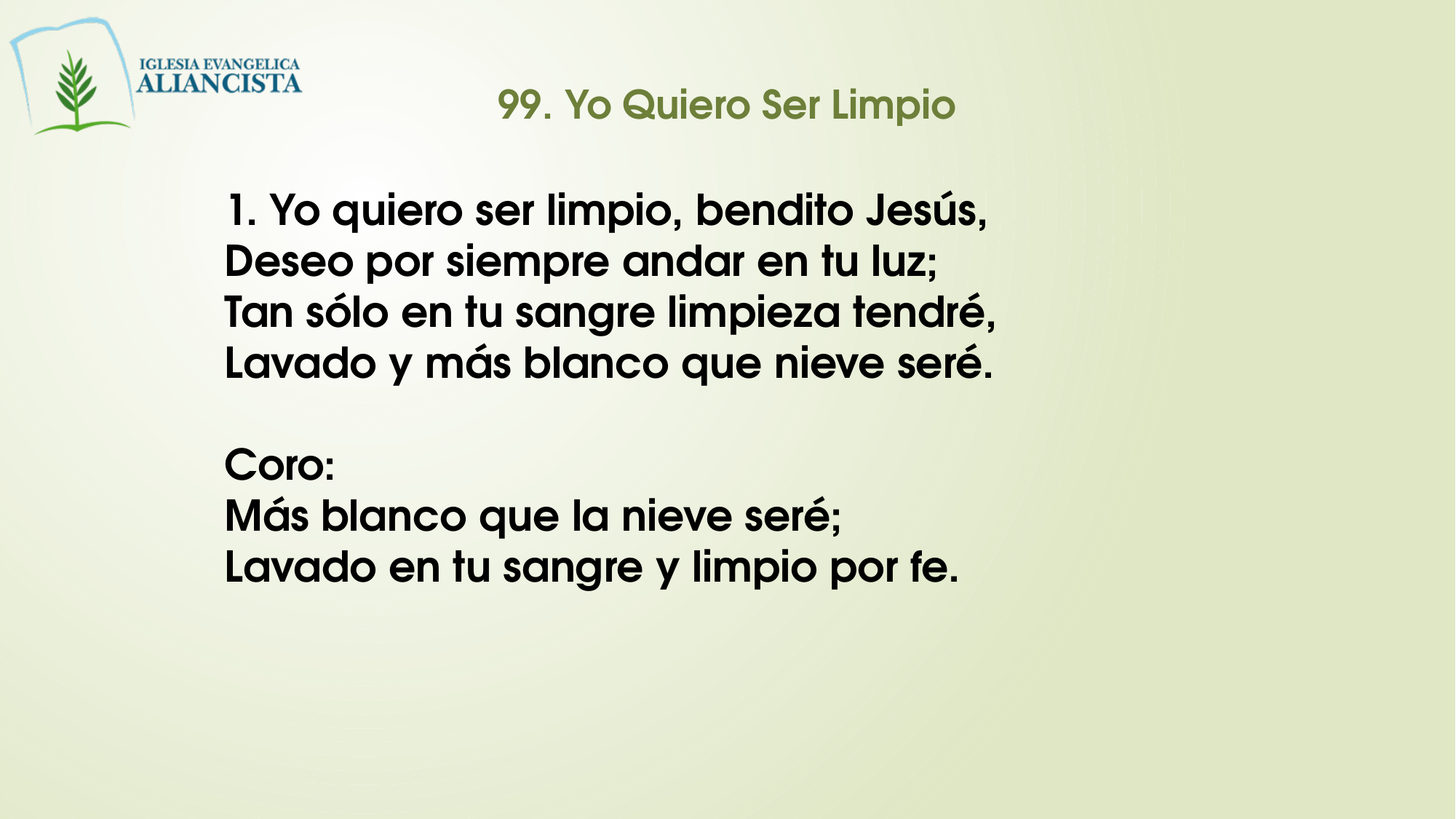

99. Yo Quiero Ser Limpio
1. Yo quiero ser limpio, bendito Jesús,
Deseo por siempre andar en tu luz;
Tan sólo en tu sangre limpieza tendré,
Lavado y más blanco que nieve seré.

Coro:
Más blanco que la nieve seré;
Lavado en tu sangre y limpio por fe.